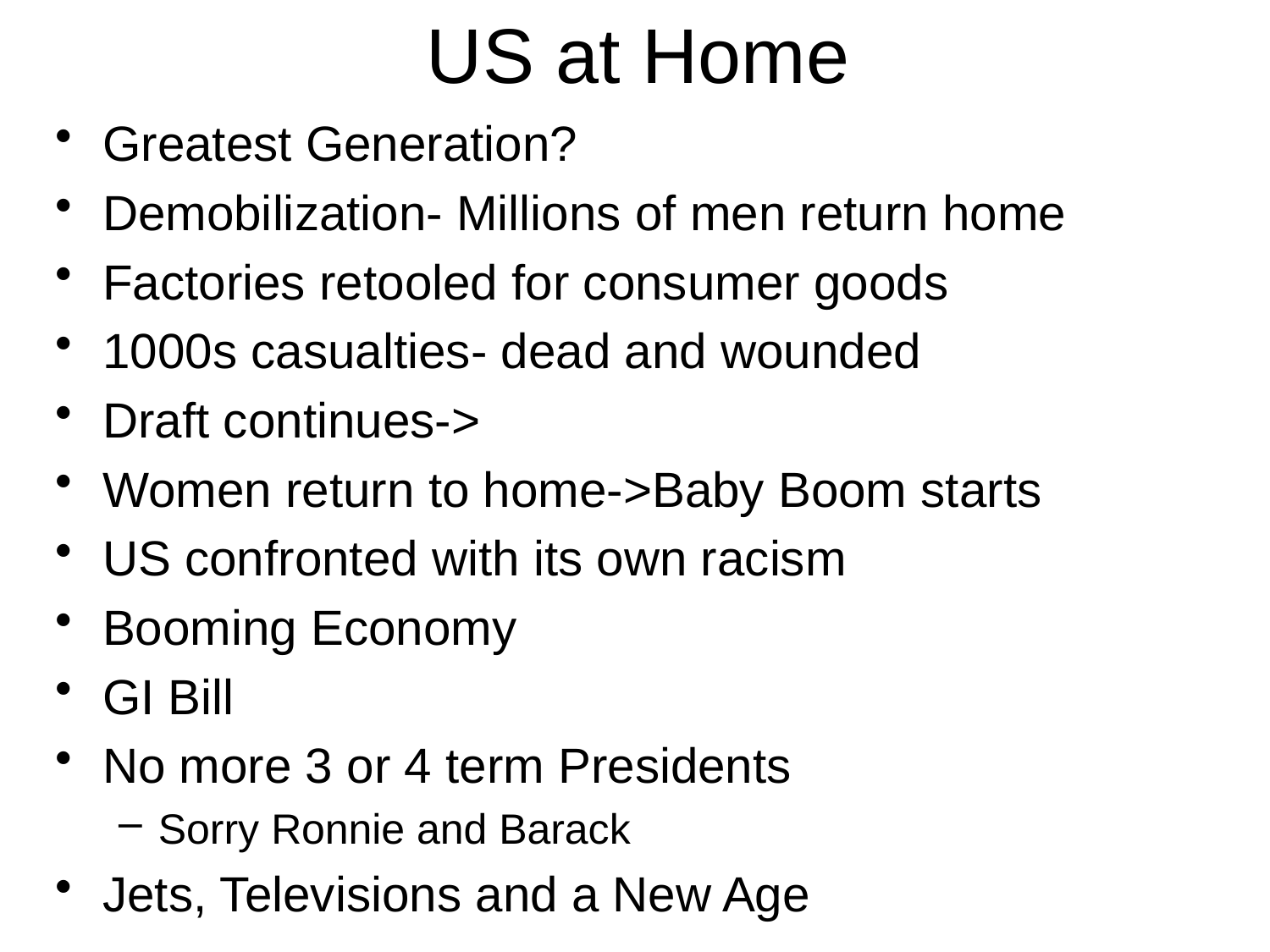

# US at Home
Greatest Generation?
Demobilization- Millions of men return home
Factories retooled for consumer goods
1000s casualties- dead and wounded
Draft continues->
Women return to home->Baby Boom starts
US confronted with its own racism
Booming Economy
GI Bill
No more 3 or 4 term Presidents
Sorry Ronnie and Barack
Jets, Televisions and a New Age